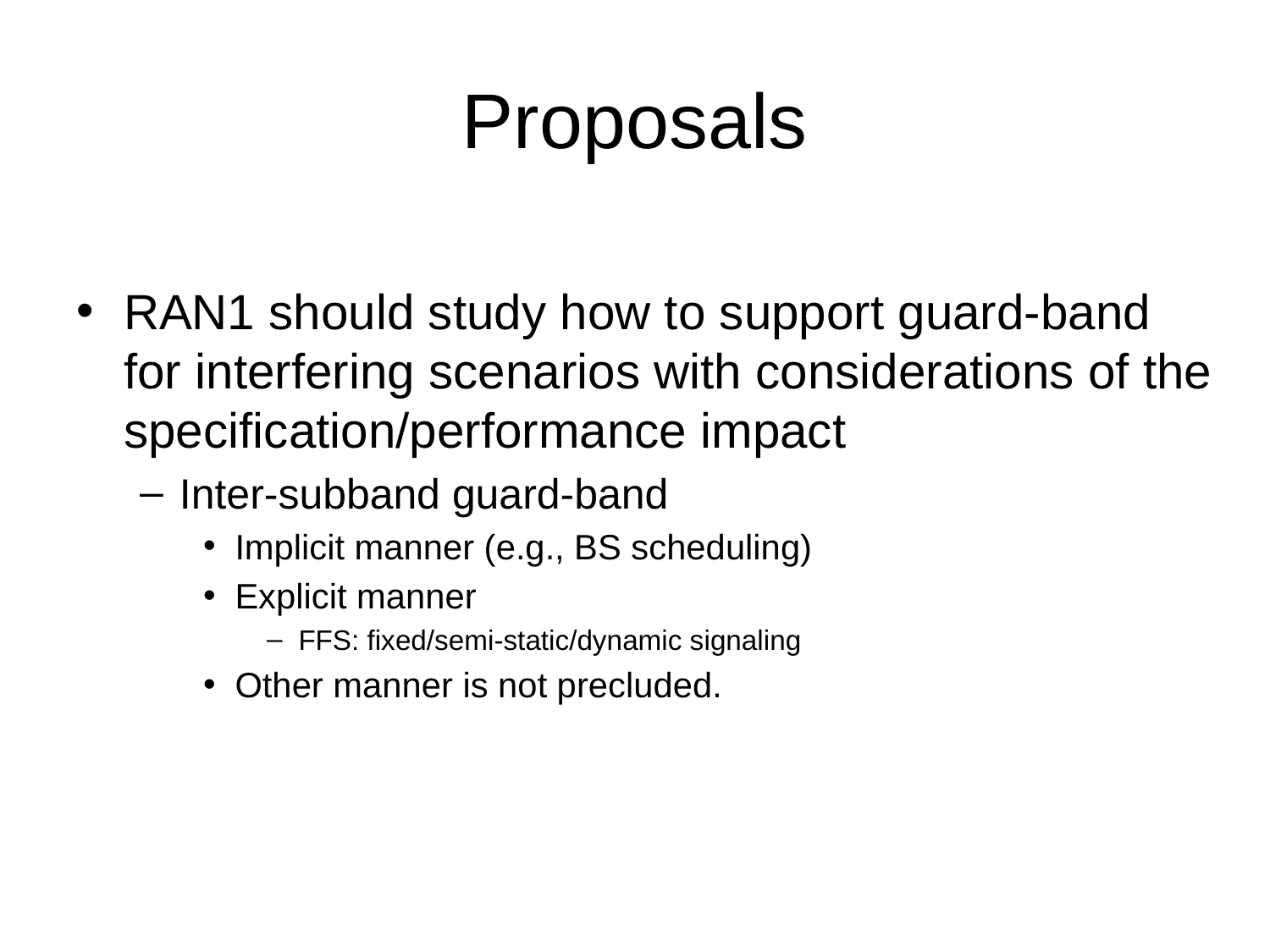

# Proposals

RAN1 should study how to support guard-band for interfering scenarios with considerations of the specification/performance impact
Inter-subband guard-band
Implicit manner (e.g., BS scheduling)
Explicit manner
FFS: fixed/semi-static/dynamic signaling
Other manner is not precluded.